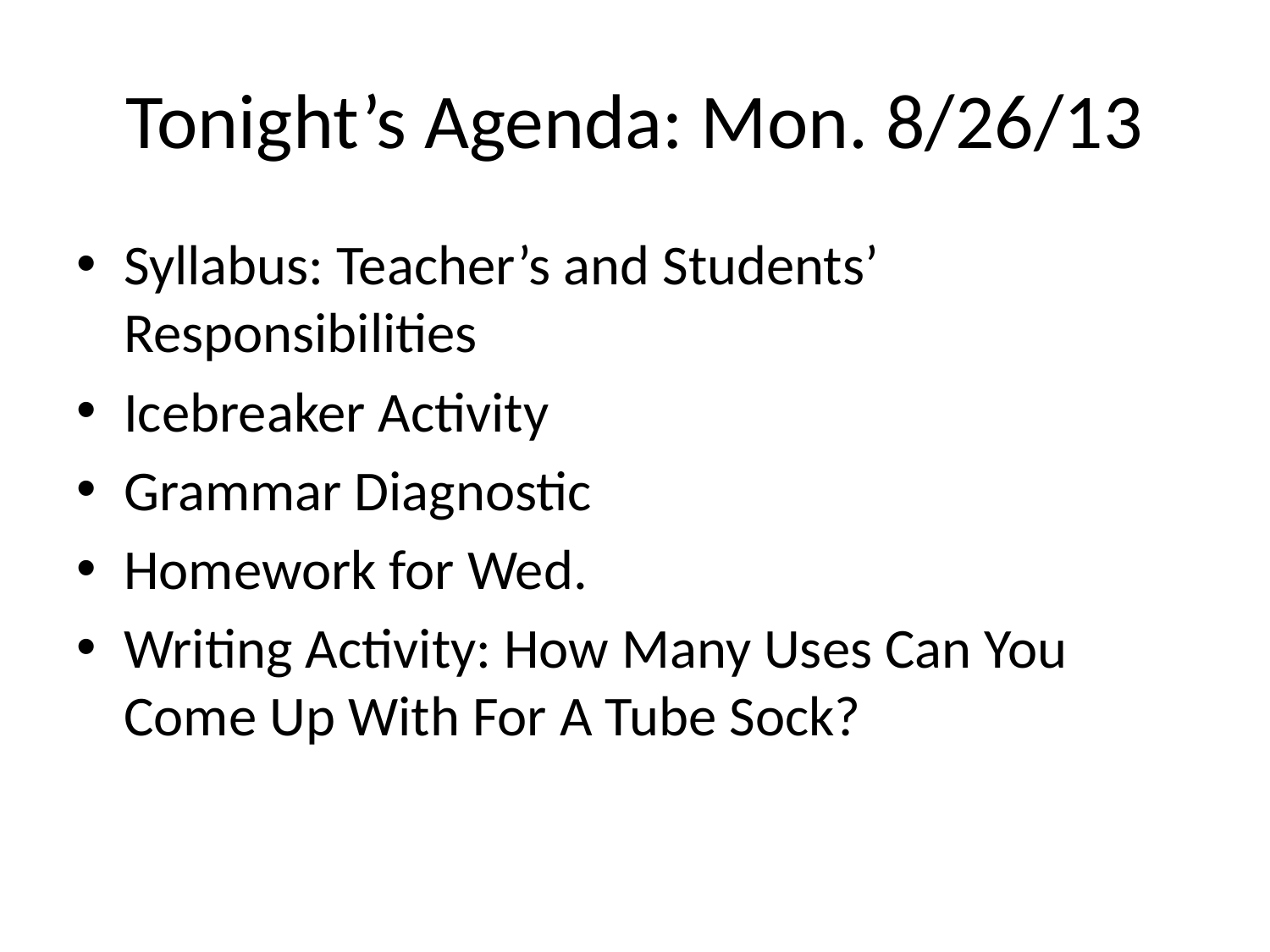

# Tonight’s Agenda: Mon. 8/26/13
Syllabus: Teacher’s and Students’ Responsibilities
Icebreaker Activity
Grammar Diagnostic
Homework for Wed.
Writing Activity: How Many Uses Can You Come Up With For A Tube Sock?